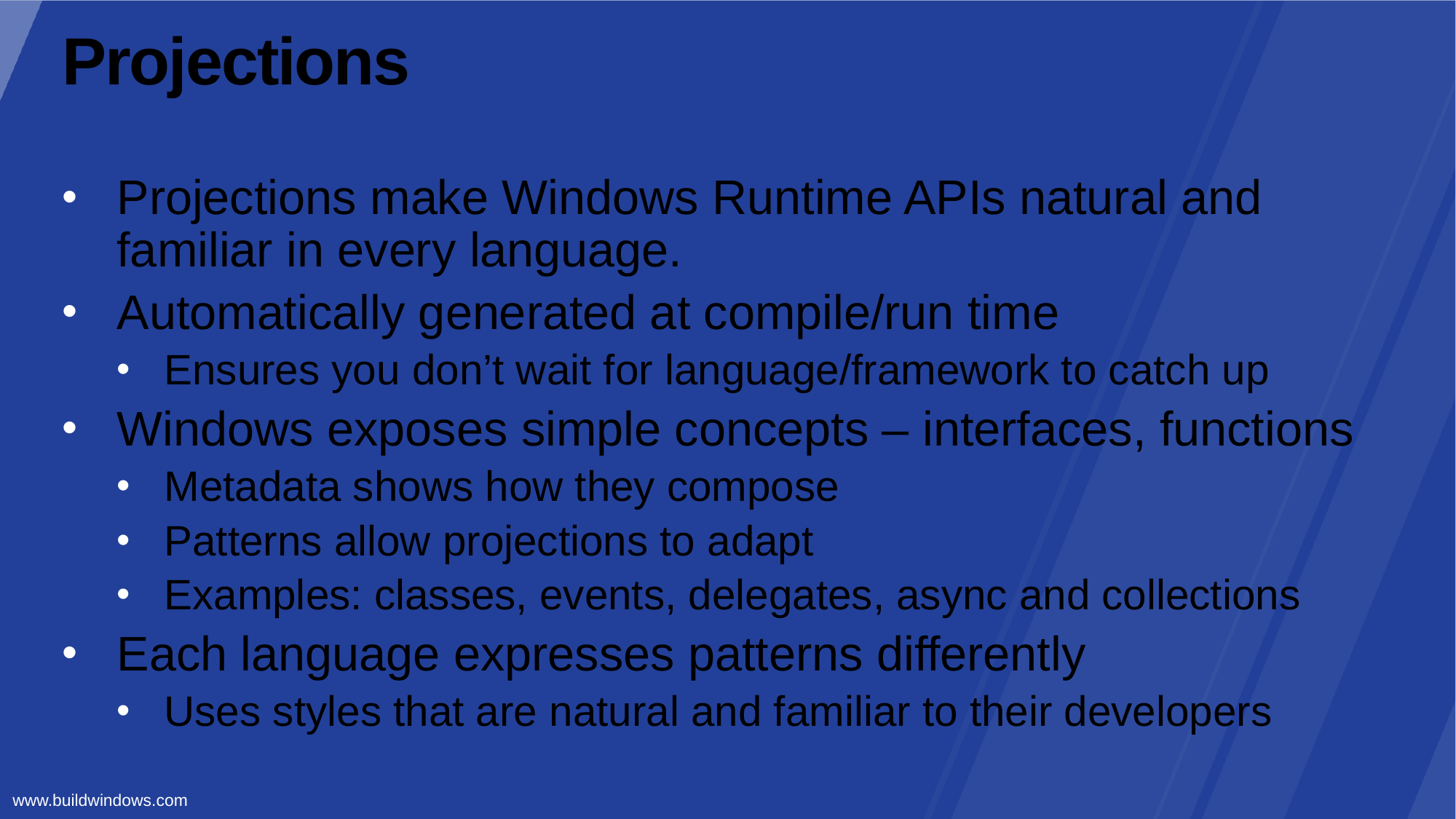

# Projections
Projections make Windows Runtime APIs natural and familiar in every language.
Automatically generated at compile/run time
Ensures you don’t wait for language/framework to catch up
Windows exposes simple concepts – interfaces, functions
Metadata shows how they compose
Patterns allow projections to adapt
Examples: classes, events, delegates, async and collections
Each language expresses patterns differently
Uses styles that are natural and familiar to their developers